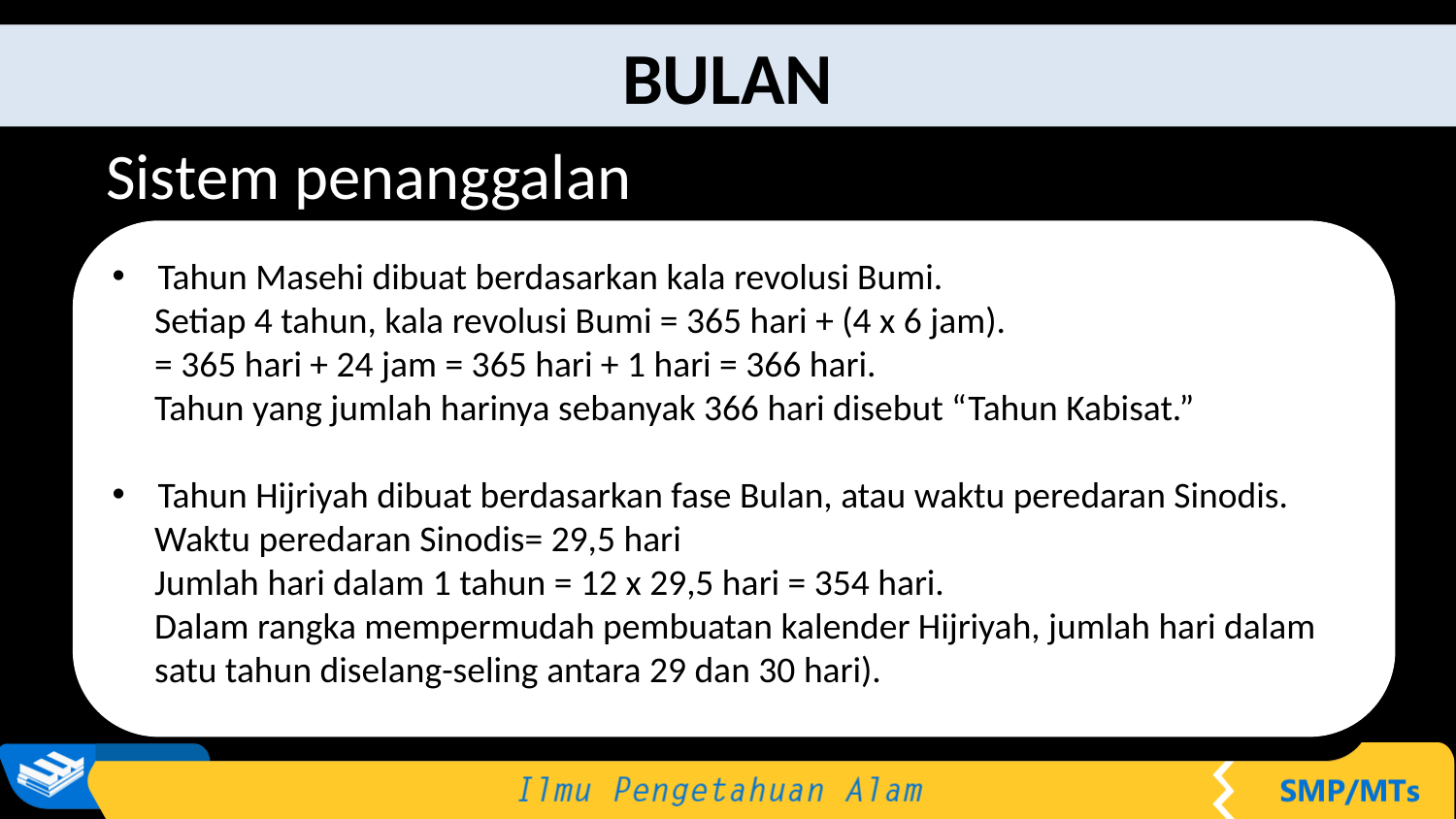

BULAN
Sistem penanggalan
Tahun Masehi dibuat berdasarkan kala revolusi Bumi.
	Setiap 4 tahun, kala revolusi Bumi = 365 hari + (4 x 6 jam).
	= 365 hari + 24 jam = 365 hari + 1 hari = 366 hari.
	Tahun yang jumlah harinya sebanyak 366 hari disebut “Tahun Kabisat.”

Tahun Hijriyah dibuat berdasarkan fase Bulan, atau waktu peredaran Sinodis.
Waktu peredaran Sinodis= 29,5 hari
Jumlah hari dalam 1 tahun = 12 x 29,5 hari = 354 hari.
Dalam rangka mempermudah pembuatan kalender Hijriyah, jumlah hari dalam satu tahun diselang-seling antara 29 dan 30 hari).